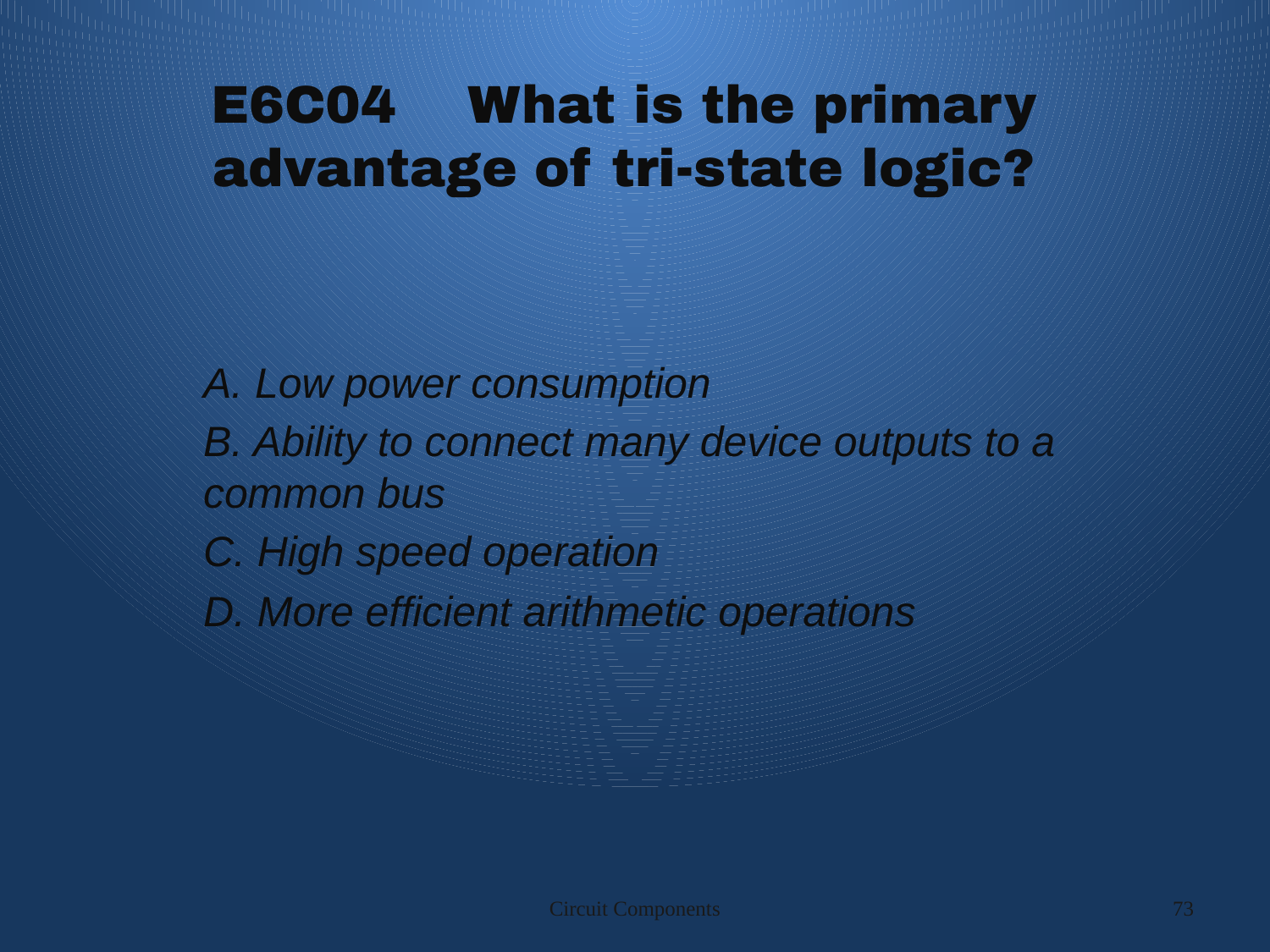

# E6C04    What is the primary advantage of tri-state logic?
A. Low power consumption
B. Ability to connect many device outputs to a common bus
C. High speed operation
D. More efficient arithmetic operations
Circuit Components
73